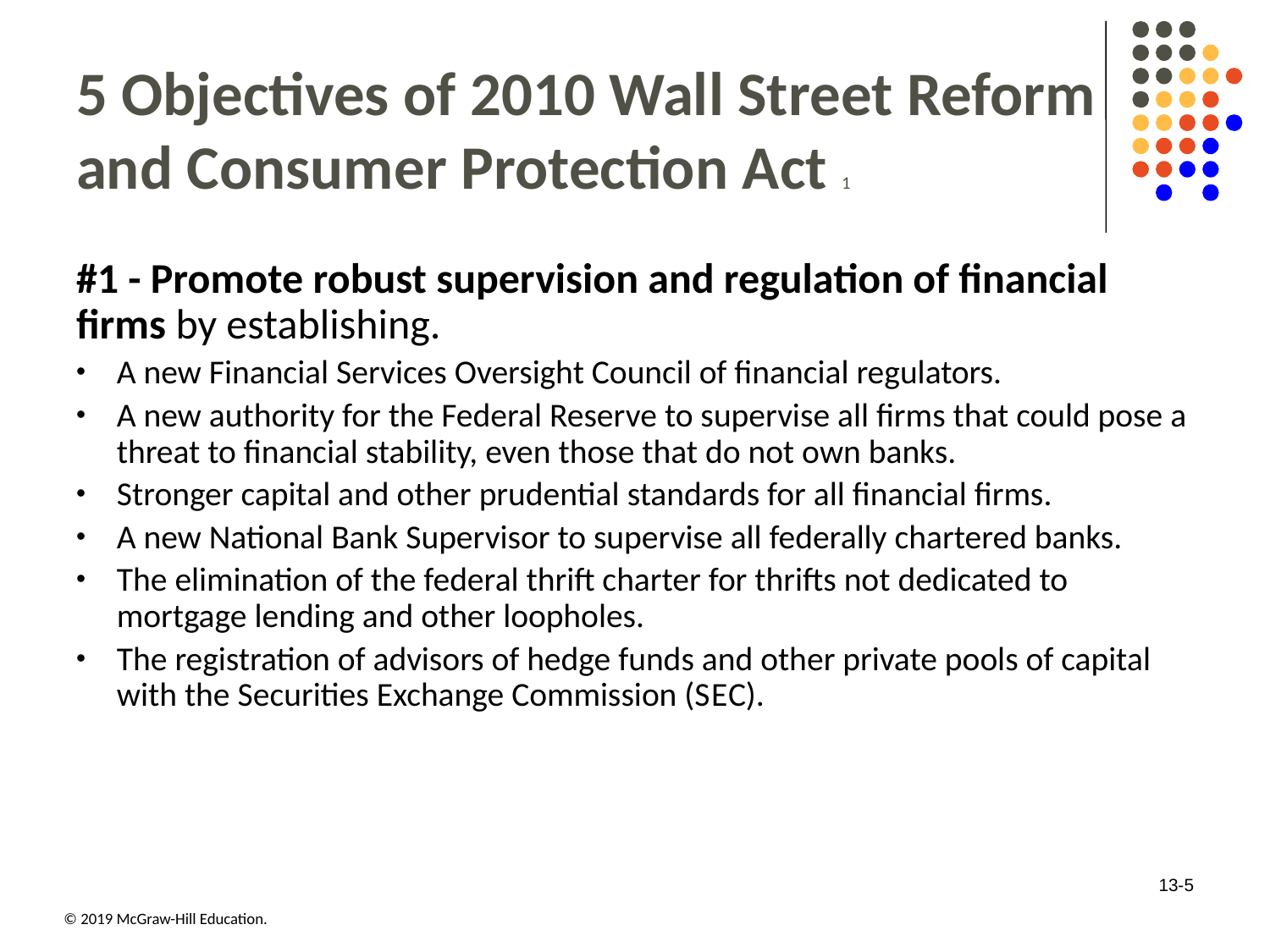

# 5 Objectives of 2010 Wall Street Reform and Consumer Protection Act 1
#1 - Promote robust supervision and regulation of financial firms by establishing.
A new Financial Services Oversight Council of financial regulators.
A new authority for the Federal Reserve to supervise all firms that could pose a threat to financial stability, even those that do not own banks.
Stronger capital and other prudential standards for all financial firms.
A new National Bank Supervisor to supervise all federally chartered banks.
The elimination of the federal thrift charter for thrifts not dedicated to mortgage lending and other loopholes.
The registration of advisors of hedge funds and other private pools of capital with the Securities Exchange Commission (S E C).
13-5